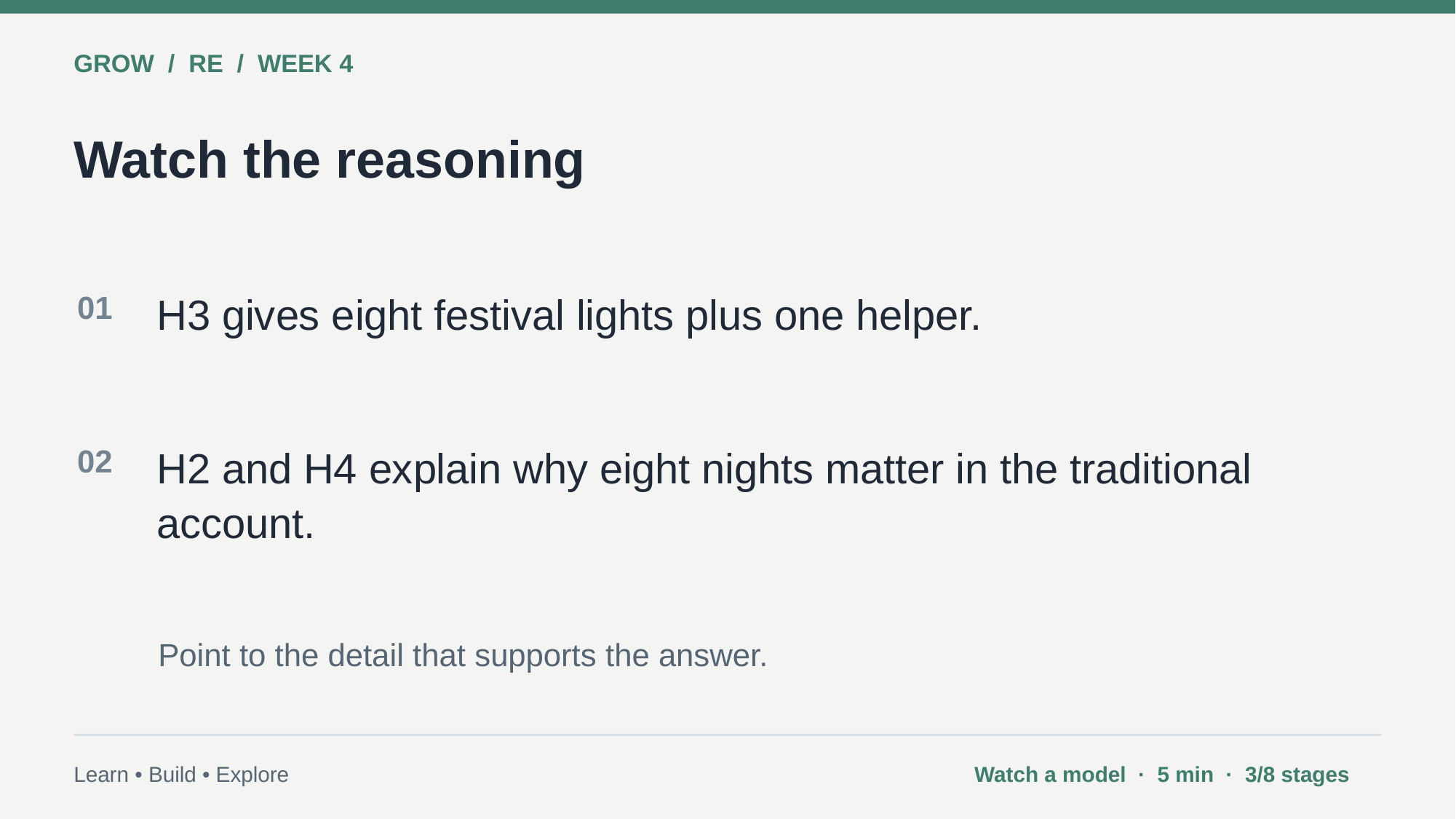

GROW  /  RE  /  WEEK 4
Watch the reasoning
01
H3 gives eight festival lights plus one helper.
02
H2 and H4 explain why eight nights matter in the traditional account.
Point to the detail that supports the answer.

Learn • Build • Explore
Watch a model  ·  5 min  ·  3/8 stages